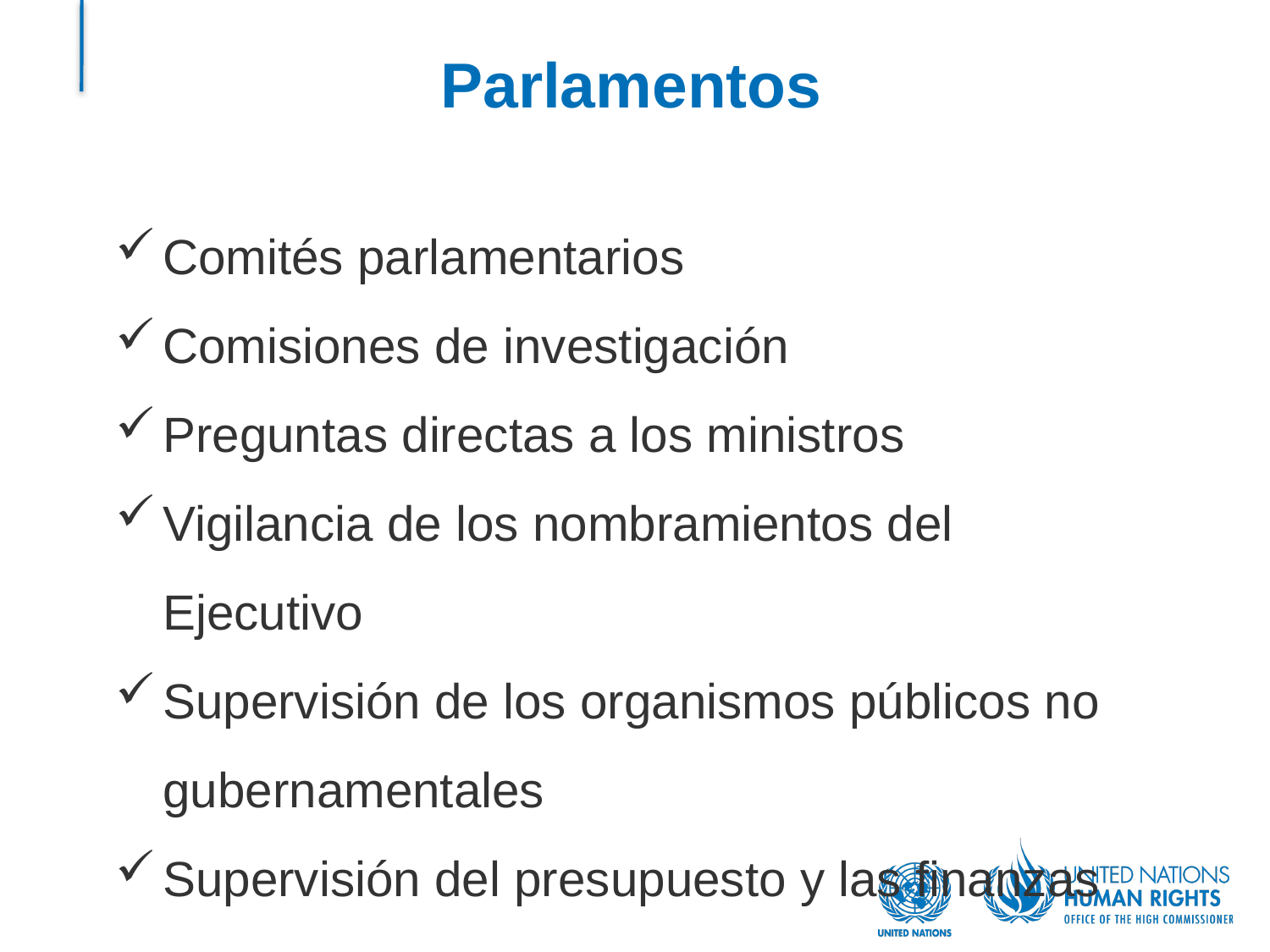

# Parlamentos
Comités parlamentarios
Comisiones de investigación
Preguntas directas a los ministros
Vigilancia de los nombramientos del Ejecutivo
Supervisión de los organismos públicos no gubernamentales
Supervisión del presupuesto y las finanzas